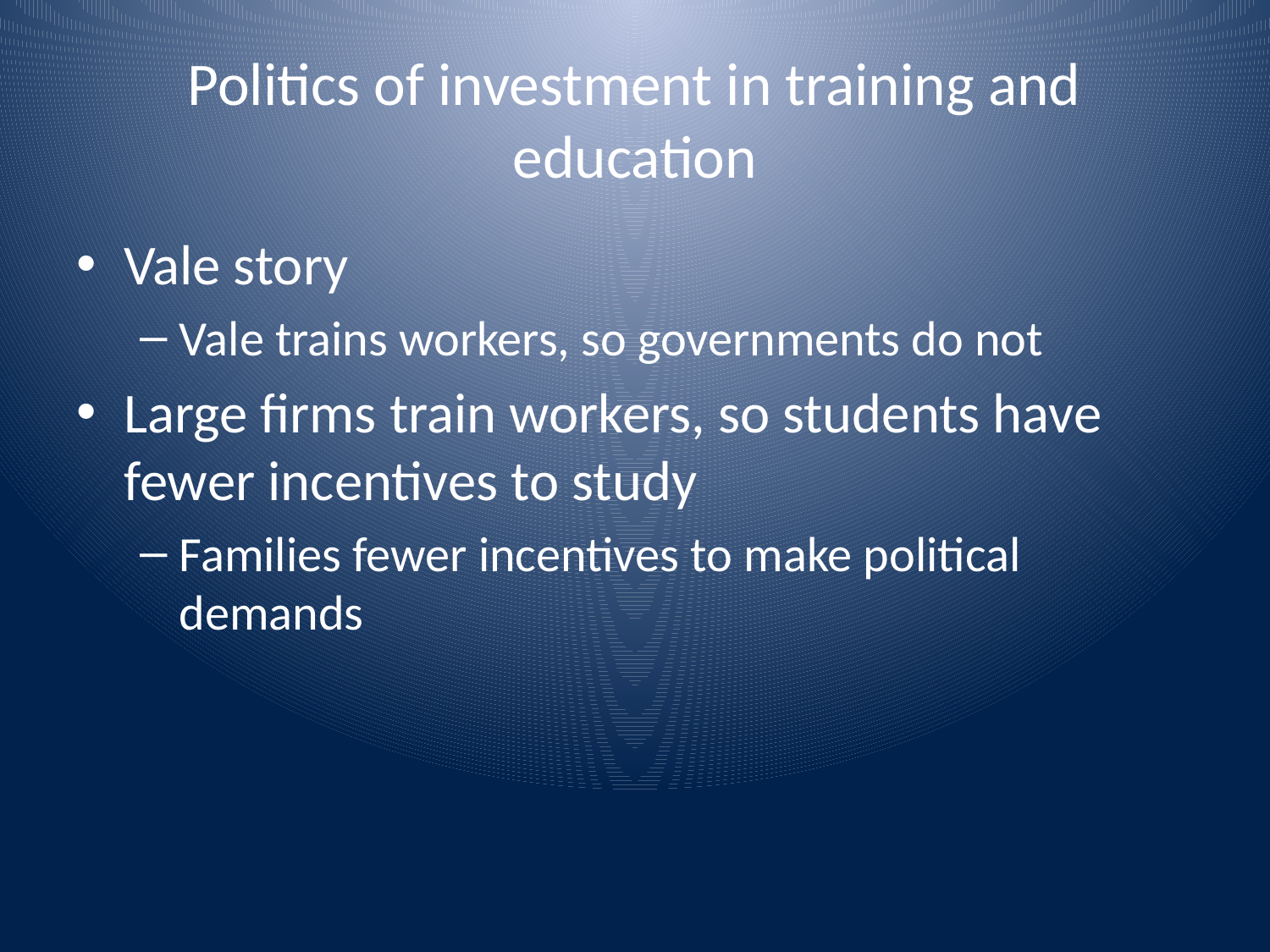

# Politics of investment in training and education
Vale story
Vale trains workers, so governments do not
Large firms train workers, so students have fewer incentives to study
Families fewer incentives to make political demands